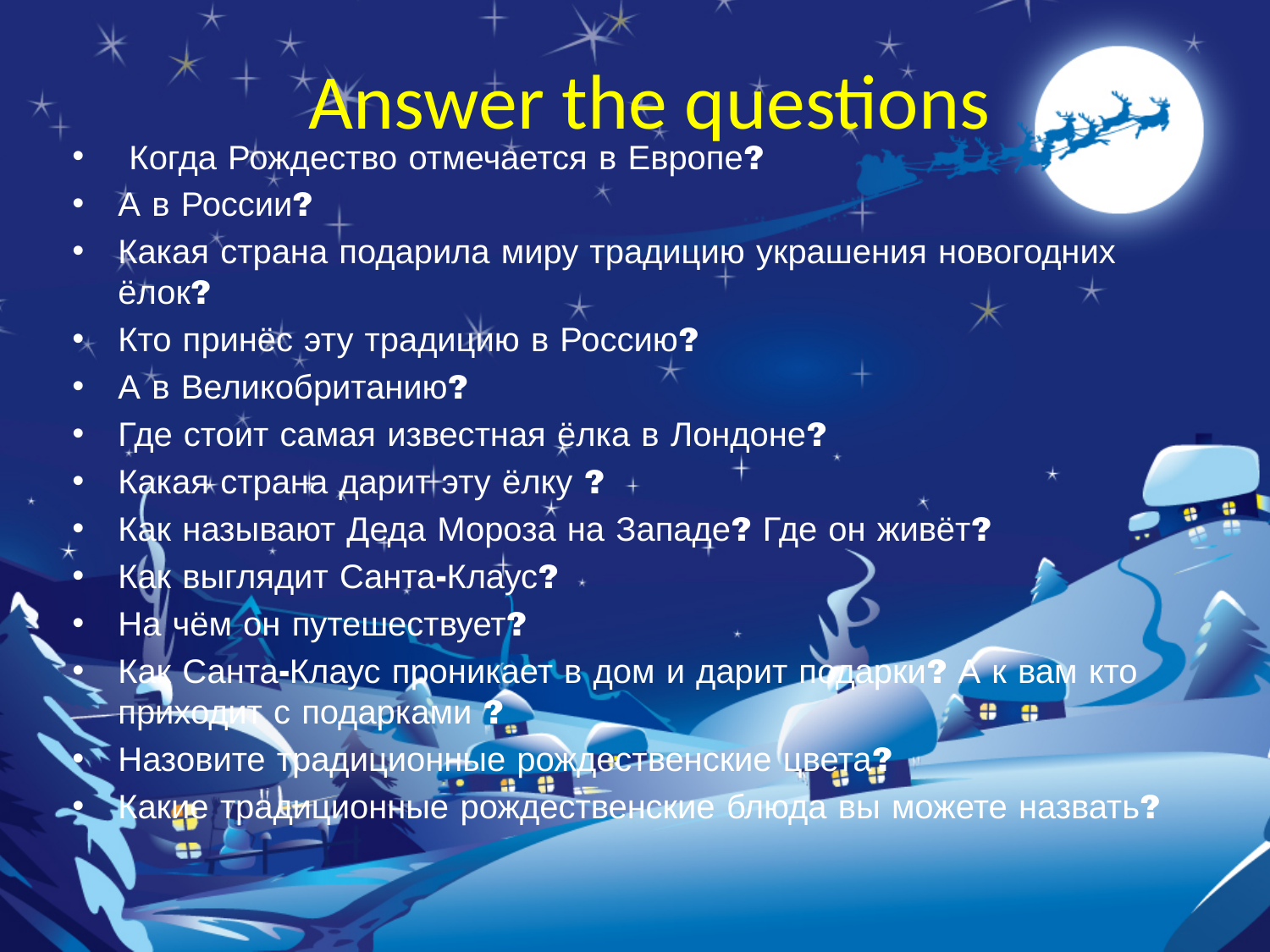

# Answer the questions
 Когда Рождество отмечается в Европе?
А в России?
Какая страна подарила миру традицию украшения новогодних ёлок?
Кто принёс эту традицию в Россию?
А в Великобританию?
Где стоит самая известная ёлка в Лондоне?
Какая страна дарит эту ёлку ?
Как называют Деда Мороза на Западе? Где он живёт?
Как выглядит Санта-Клаус?
На чём он путешествует?
Как Санта-Клаус проникает в дом и дарит подарки? А к вам кто приходит с подарками ?
Назовите традиционные рождественские цвета?
Какие традиционные рождественские блюда вы можете назвать?